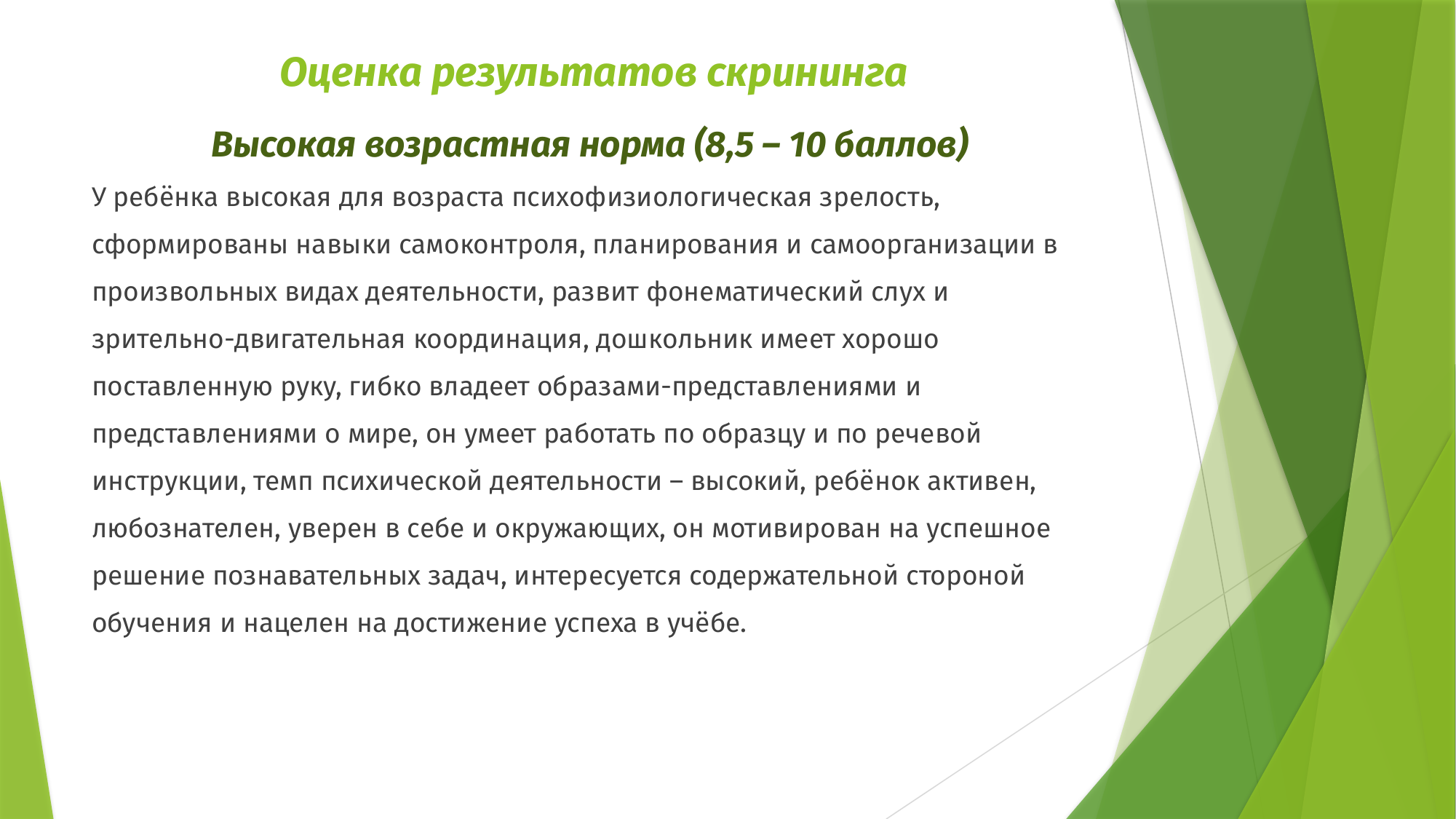

# Оценка результатов скрининга
Высокая возрастная норма (8,5 – 10 баллов)
У ребёнка высокая для возраста психофизиологическая зрелость,
сформированы навыки самоконтроля, планирования и самоорганизации в
произвольных видах деятельности, развит фонематический слух и
зрительно-двигательная координация, дошкольник имеет хорошо
поставленную руку, гибко владеет образами-представлениями и
представлениями о мире, он умеет работать по образцу и по речевой
инструкции, темп психической деятельности – высокий, ребёнок активен,
любознателен, уверен в себе и окружающих, он мотивирован на успешное
решение познавательных задач, интересуется содержательной стороной
обучения и нацелен на достижение успеха в учёбе.